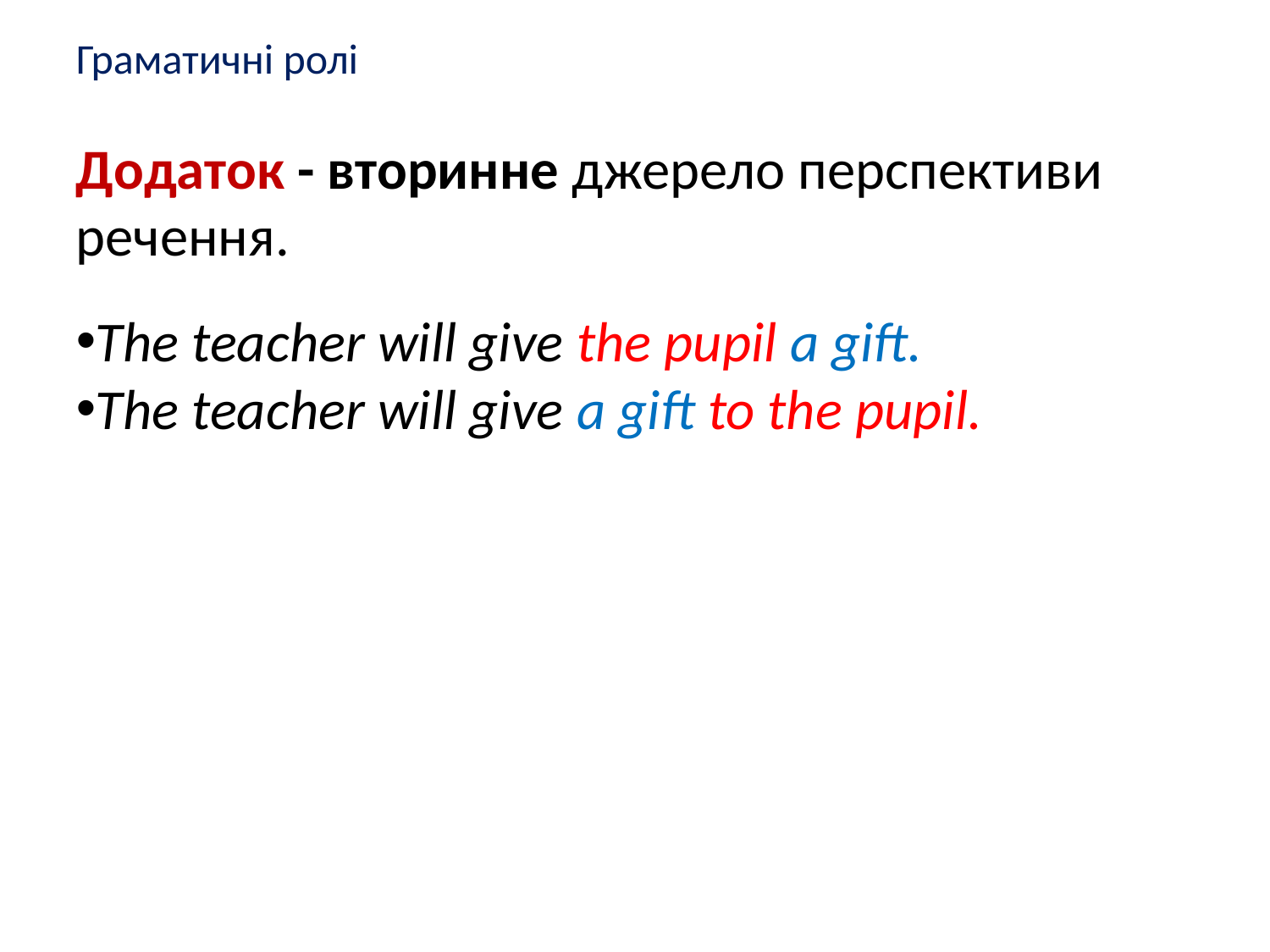

Граматичні ролі

Додаток - вторинне джерело перспективи речення.

The teacher will give the pupil a gift.
The teacher will give a gift to the pupil.